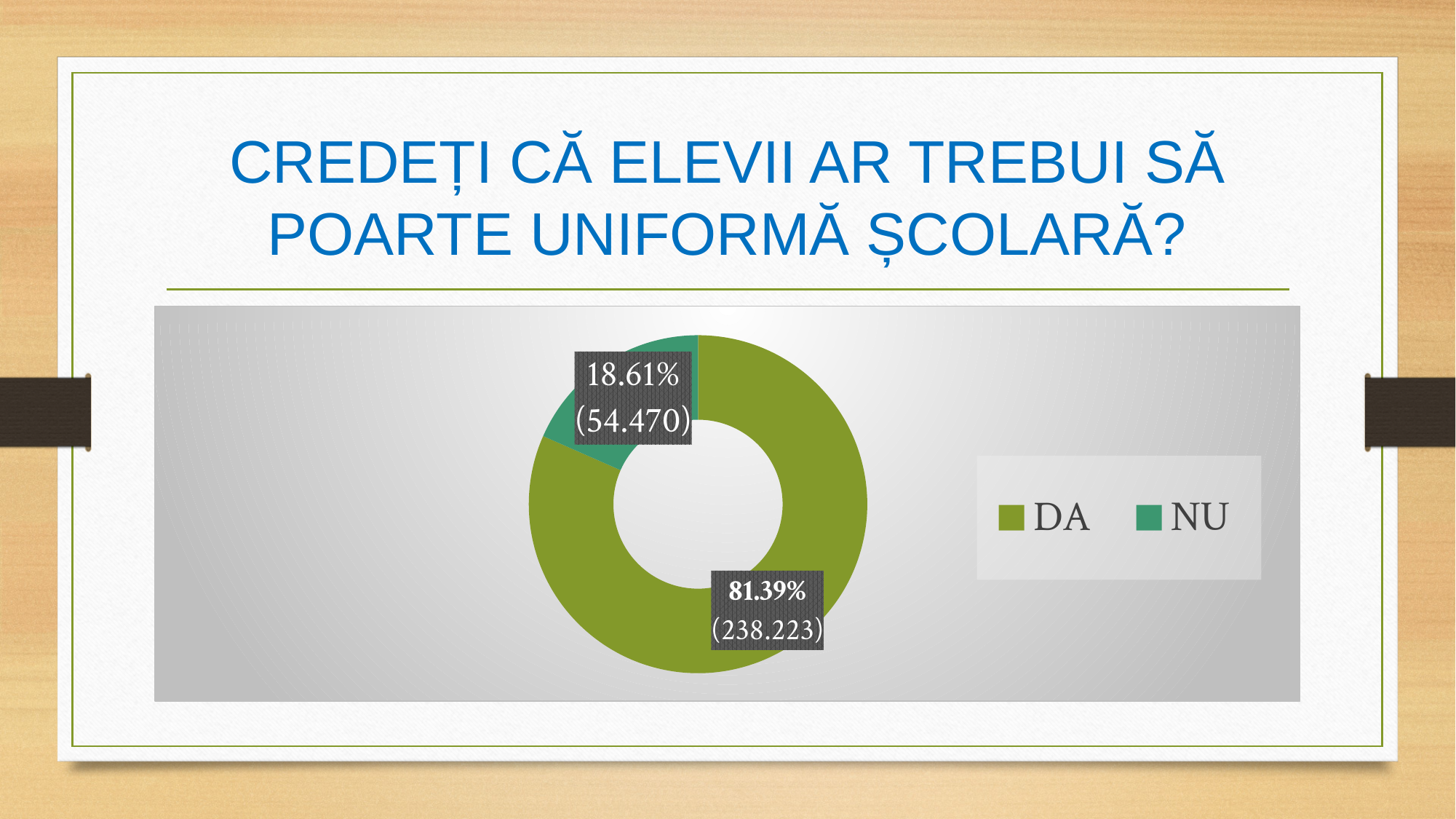

# CREDEȚI CĂ ELEVII AR TREBUI SĂ POARTE UNIFORMĂ ȘCOLARĂ?

### Chart

| Category | Column1 |
|---|---|
| DA  | 230430.0 |
| NU  | 51960.0 |